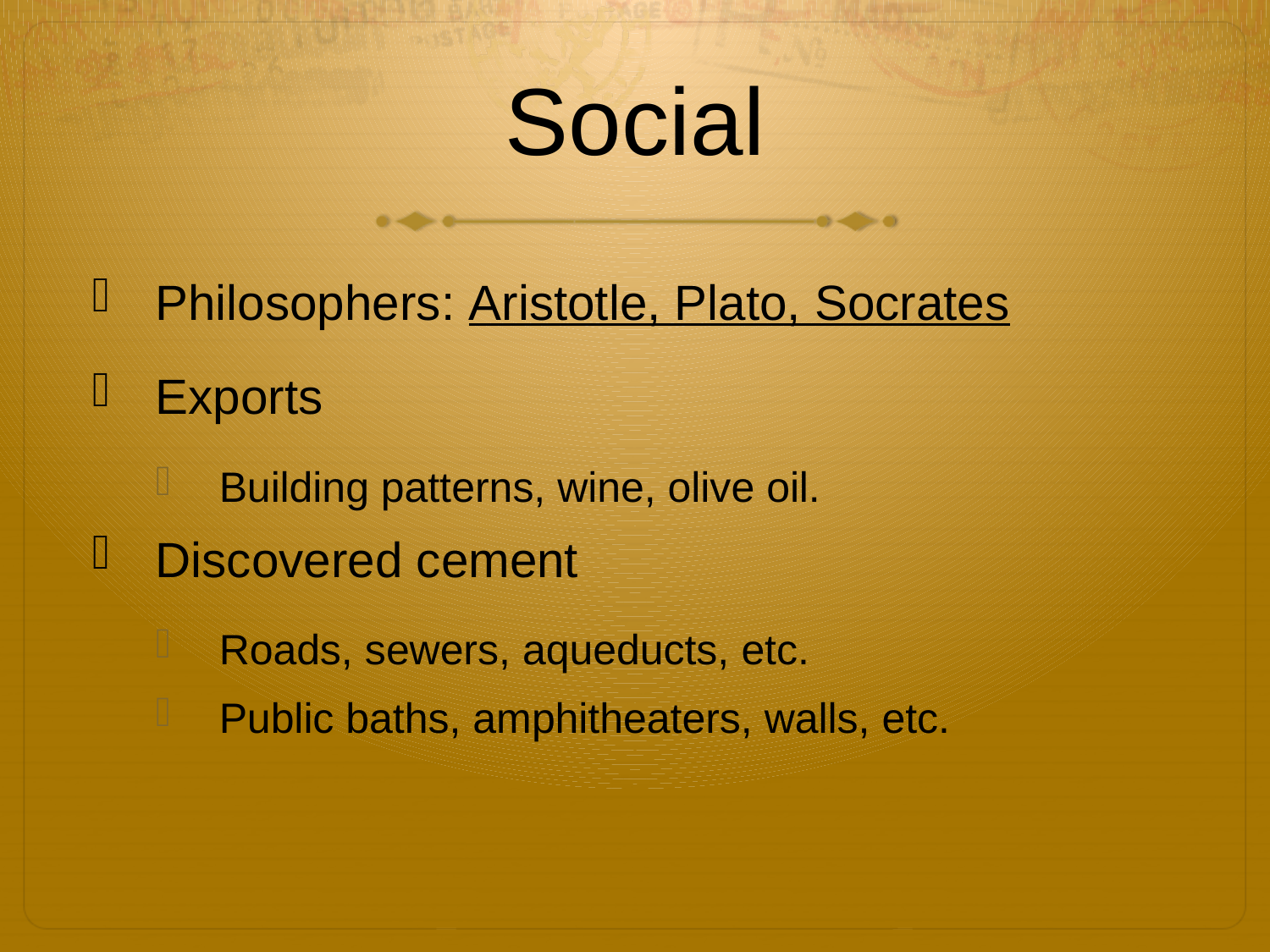

# Social
Philosophers: Aristotle, Plato, Socrates
Exports
Building patterns, wine, olive oil.
Discovered cement
Roads, sewers, aqueducts, etc.
Public baths, amphitheaters, walls, etc.